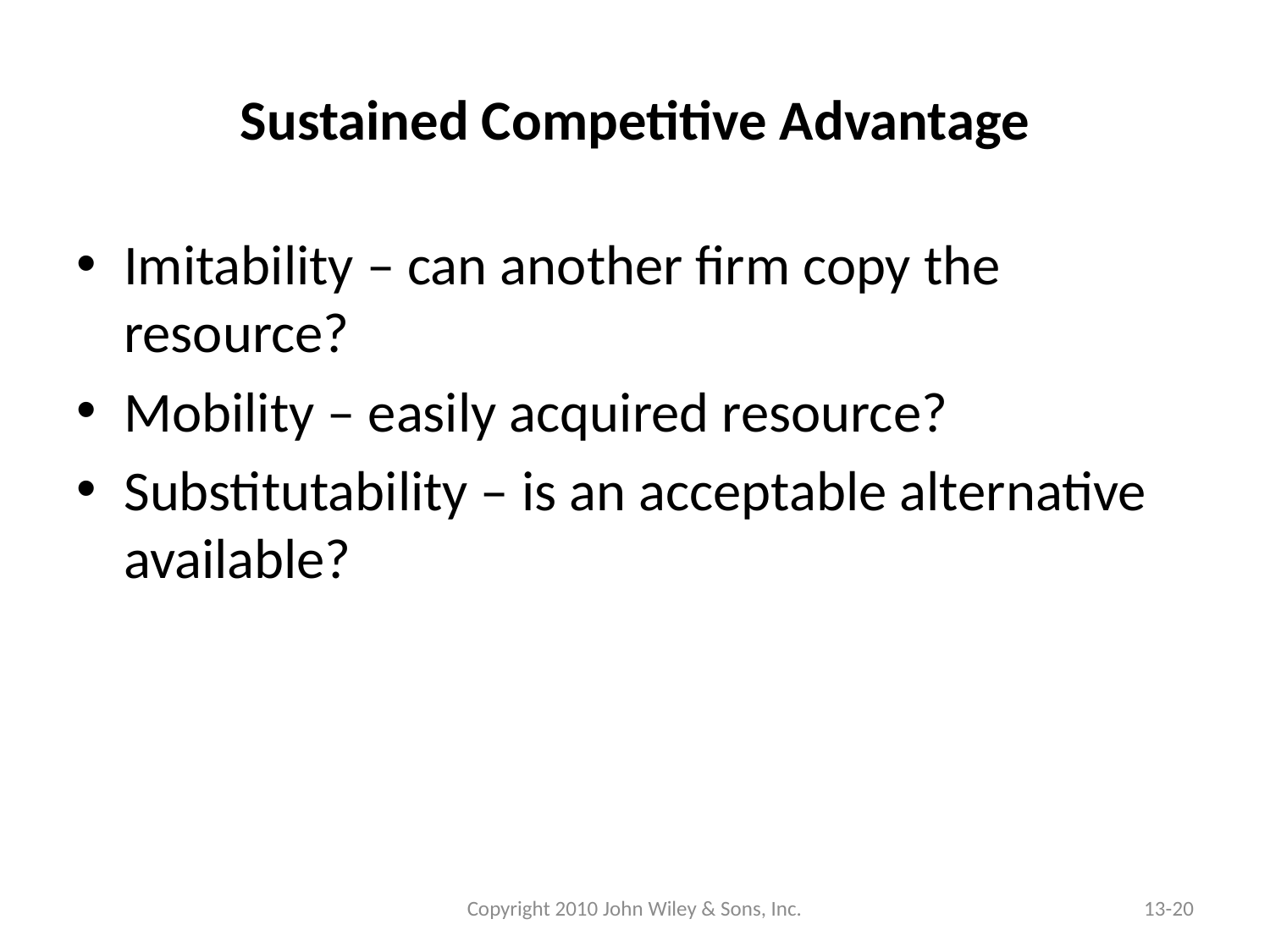

# Sustained Competitive Advantage
Imitability – can another firm copy the resource?
Mobility – easily acquired resource?
Substitutability – is an acceptable alternative available?
Copyright 2010 John Wiley & Sons, Inc.
13-20